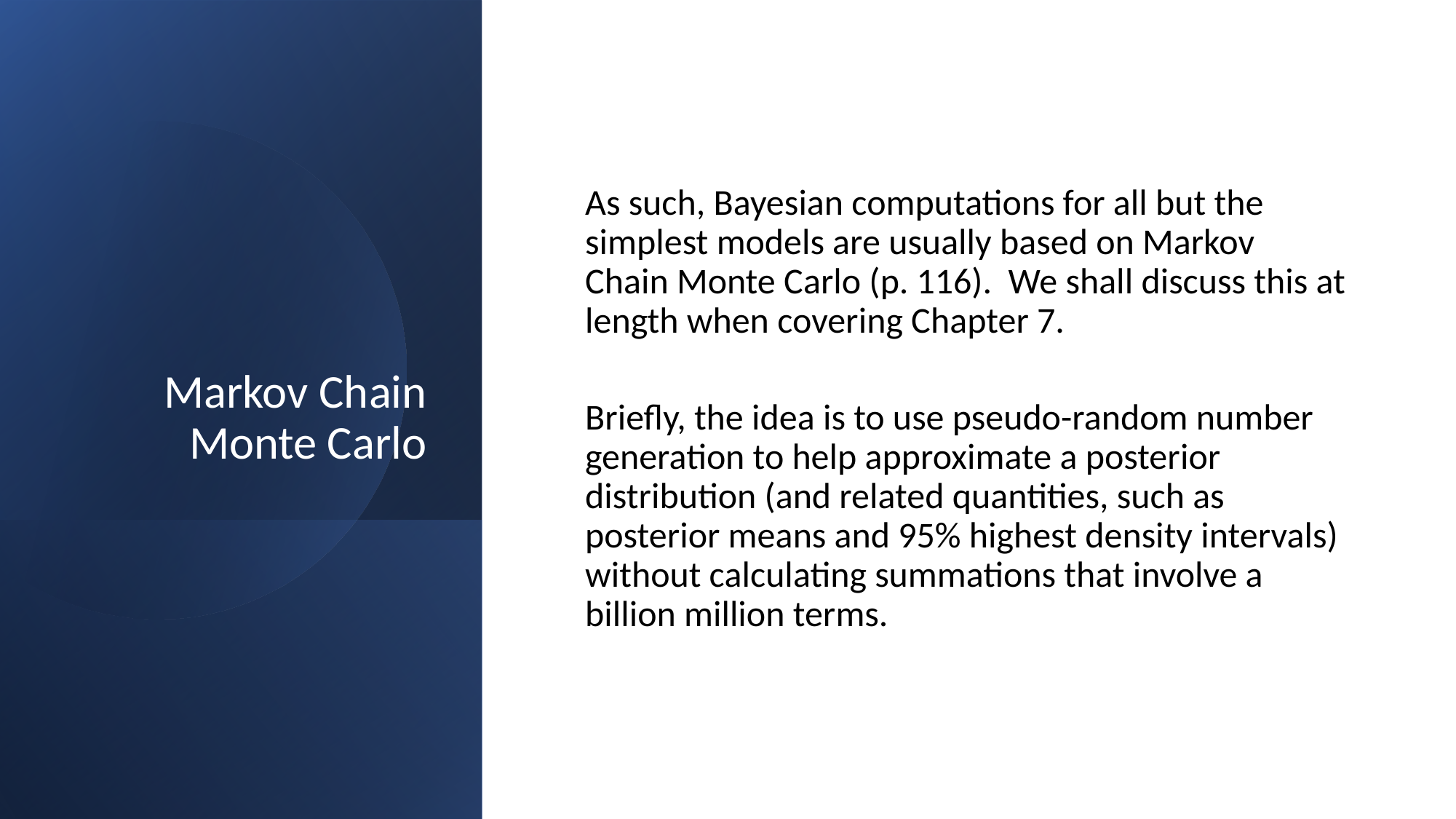

# Markov Chain Monte Carlo
As such, Bayesian computations for all but the simplest models are usually based on Markov Chain Monte Carlo (p. 116).  We shall discuss this at length when covering Chapter 7.

Briefly, the idea is to use pseudo-random number generation to help approximate a posterior distribution (and related quantities, such as posterior means and 95% highest density intervals) without calculating summations that involve a billion million terms.